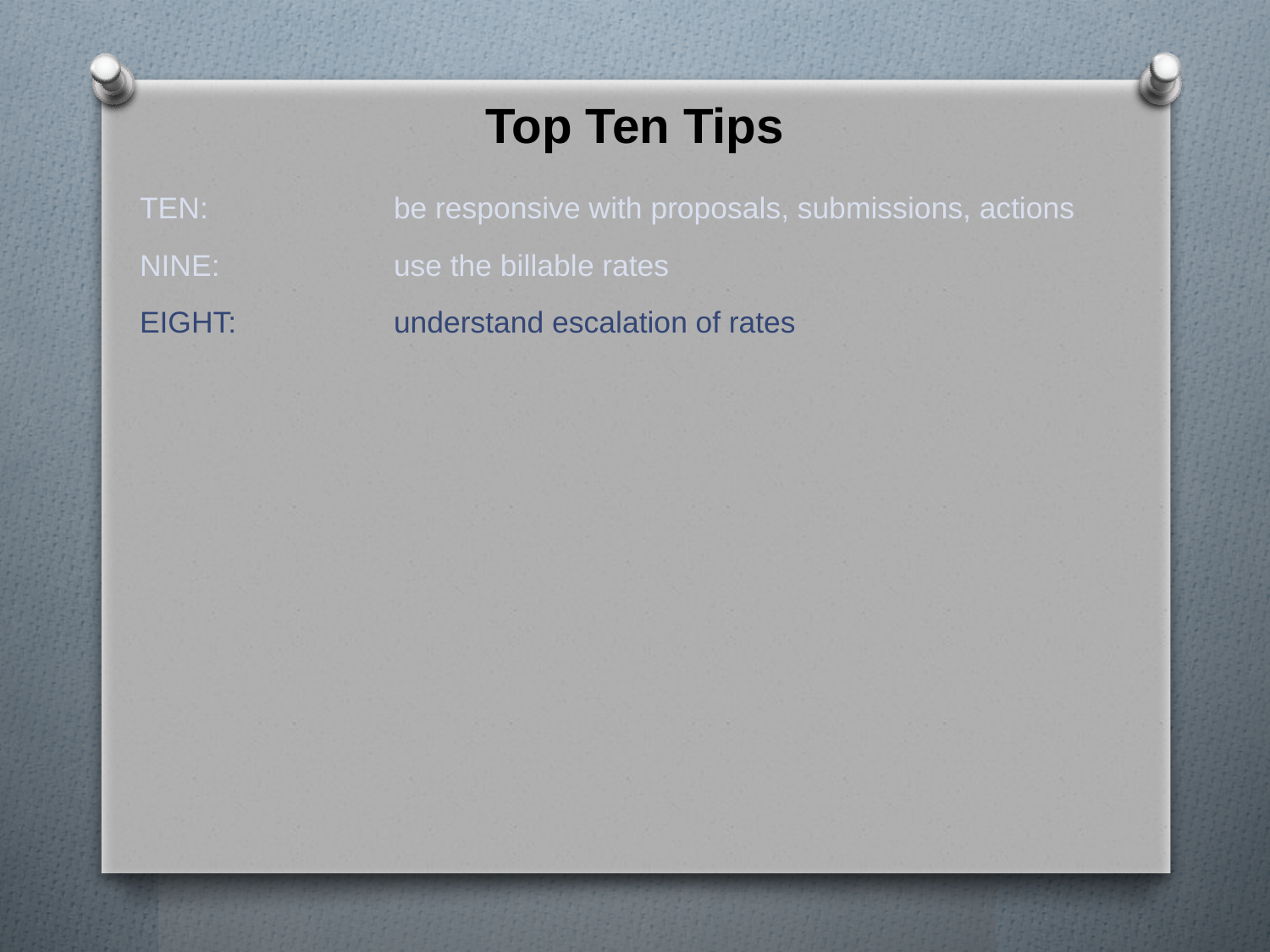

# Top Ten Tips
TEN:		be responsive with proposals, submissions, actions
NINE:		use the billable rates
EIGHT:		understand escalation of rates